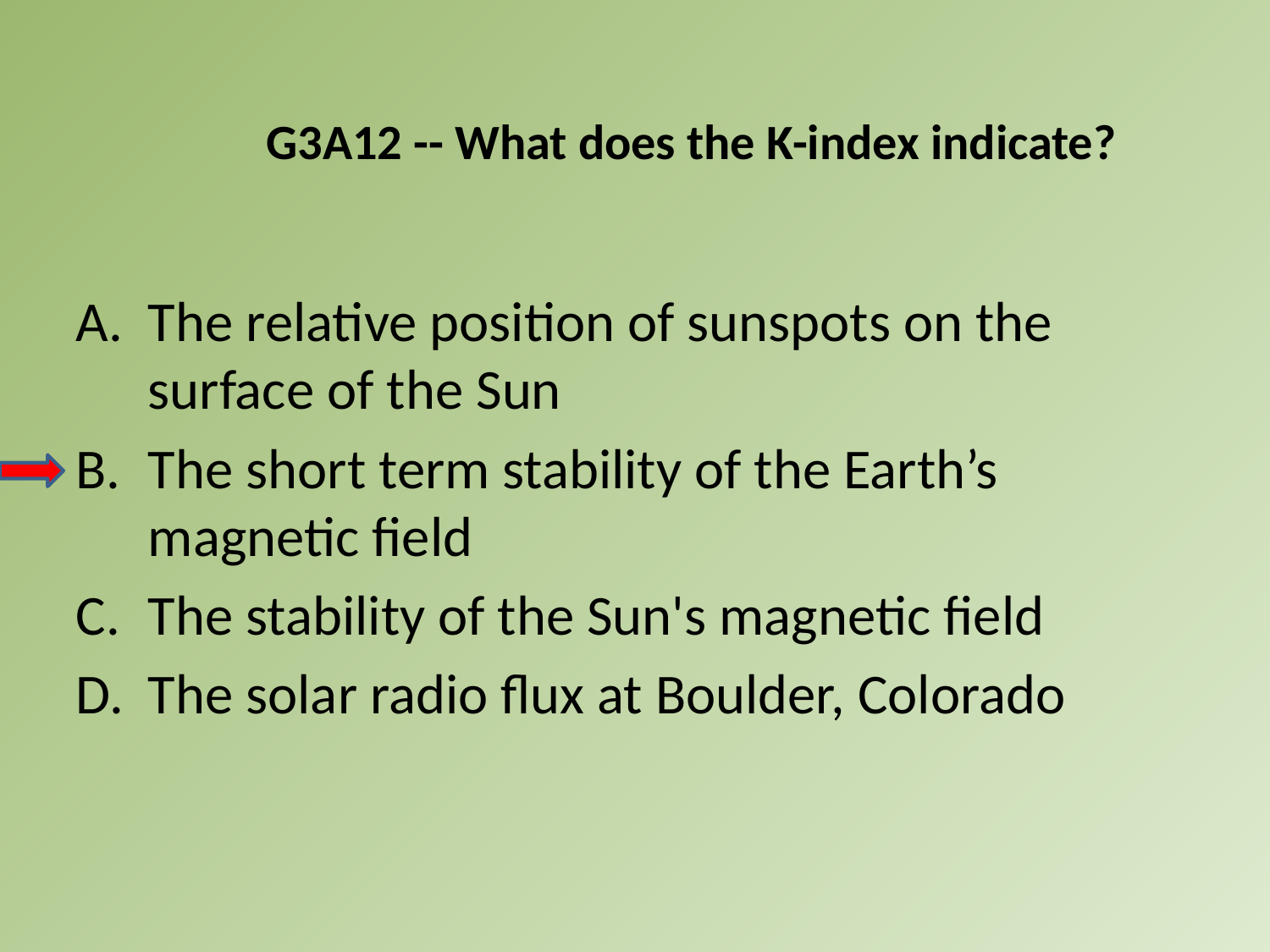

G3A12 -- What does the K-index indicate?
A.	The relative position of sunspots on the surface of the Sun
B.	The short term stability of the Earth’s magnetic field
C.	The stability of the Sun's magnetic field
D.	The solar radio flux at Boulder, Colorado